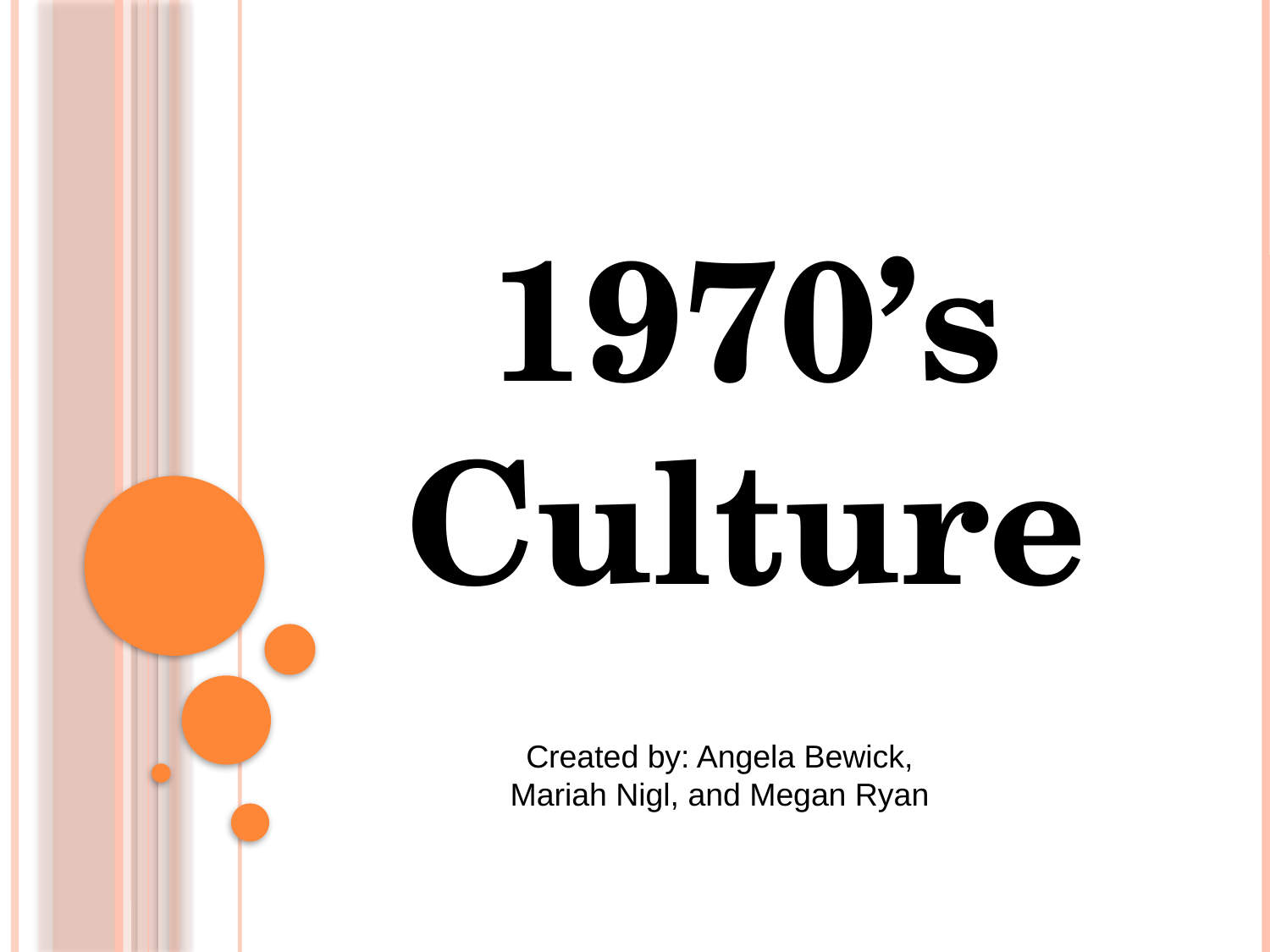

# 1970’s Culture
Created by: Angela Bewick, Mariah Nigl, and Megan Ryan